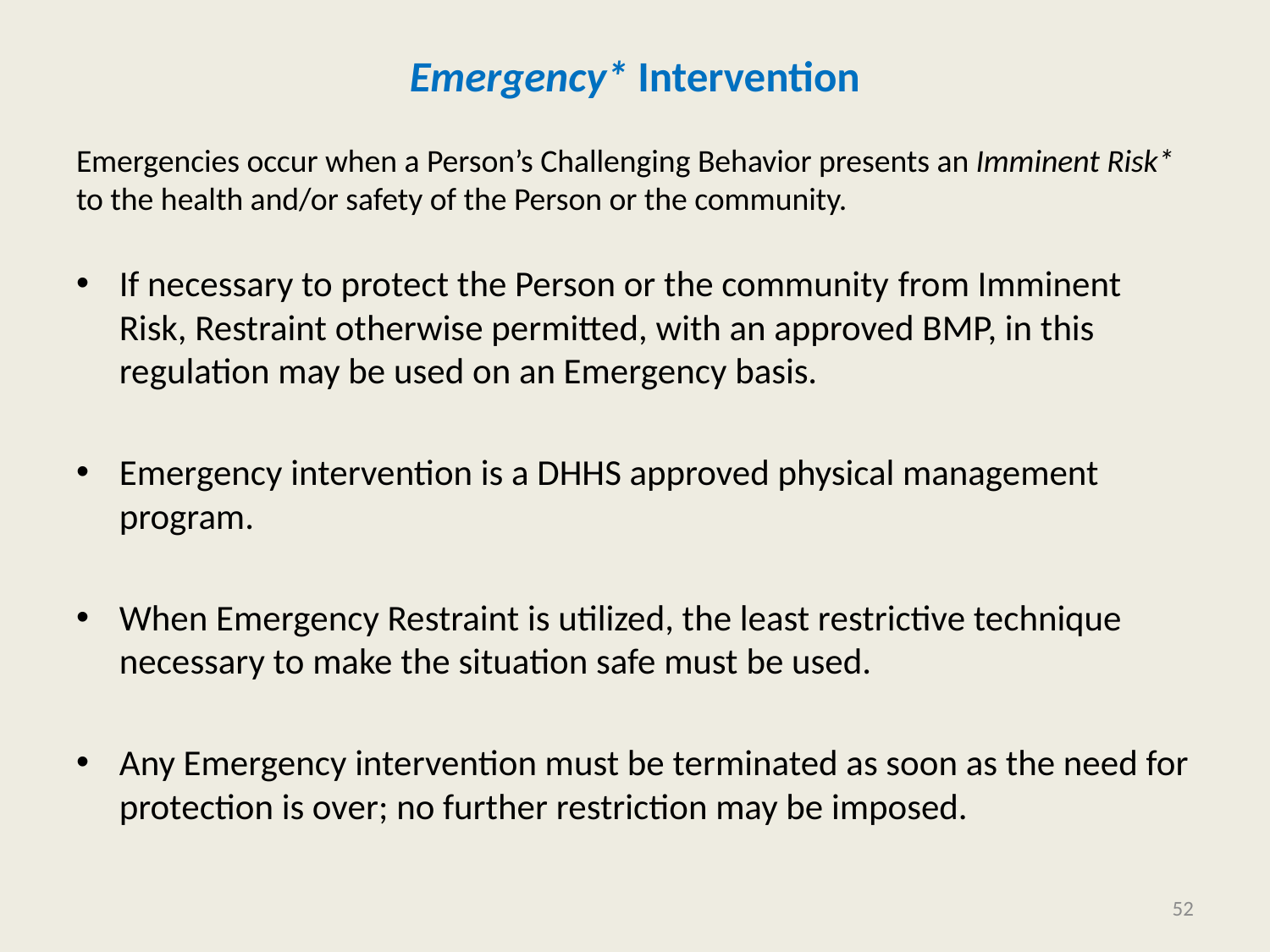

Emergency* Intervention

Emergencies occur when a Person’s Challenging Behavior presents an Imminent Risk* to the health and/or safety of the Person or the community.

If necessary to protect the Person or the community from Imminent Risk, Restraint otherwise permitted, with an approved BMP, in this regulation may be used on an Emergency basis.

Emergency intervention is a DHHS approved physical management program.

When Emergency Restraint is utilized, the least restrictive technique necessary to make the situation safe must be used.

Any Emergency intervention must be terminated as soon as the need for protection is over; no further restriction may be imposed.

52